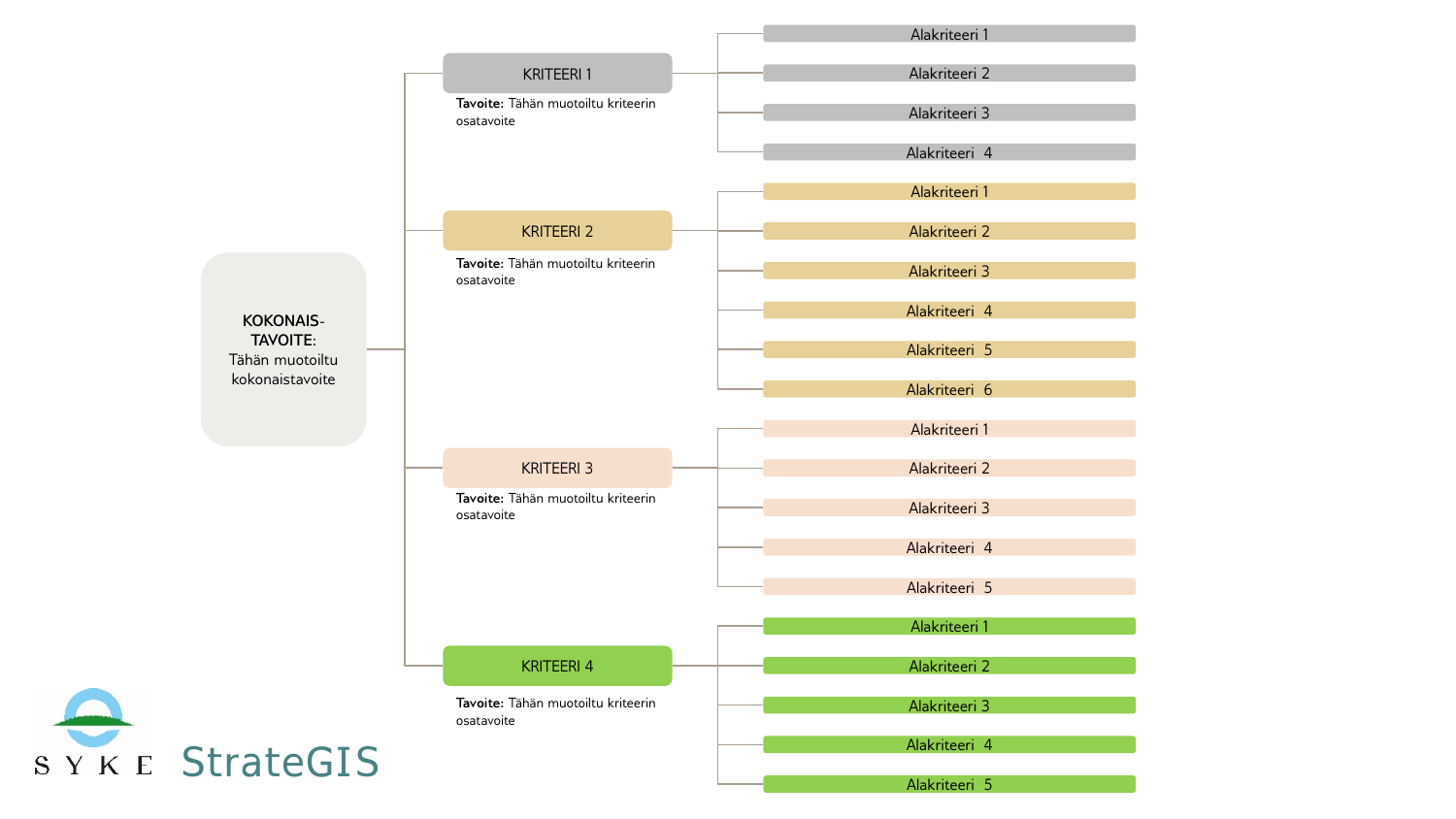

Alakriteeri 1
KRITEERI 1
Alakriteeri 2
Tavoite: Tähän muotoiltu kriteerin osatavoite
Alakriteeri 3
Alakriteeri  4
Alakriteeri 1
KRITEERI 2
Alakriteeri 2
Tavoite: Tähän muotoiltu kriteerin osatavoite
KOKONAIS-TAVOITE:
Tähän muotoiltu kokonaistavoite
Alakriteeri 3
Alakriteeri  4
Alakriteeri  5
Alakriteeri  6
Alakriteeri 1
KRITEERI 3
Alakriteeri 2
Tavoite: Tähän muotoiltu kriteerin osatavoite
Alakriteeri 3
Alakriteeri  4
Alakriteeri  5
Alakriteeri 1
KRITEERI 4
Alakriteeri 2
Tavoite: Tähän muotoiltu kriteerin osatavoite
Alakriteeri 3
StrateGIS
Alakriteeri  4
Alakriteeri  5